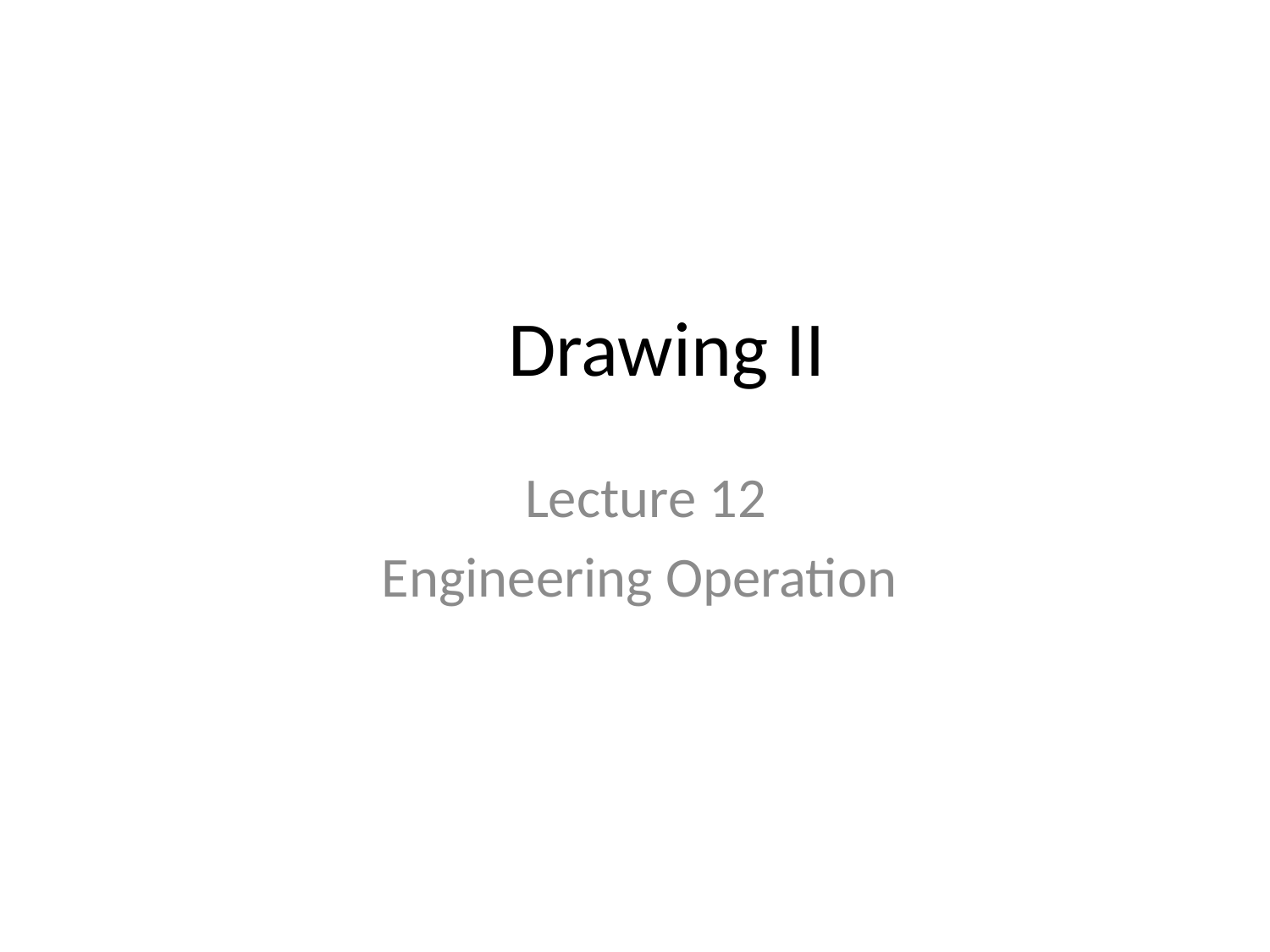

# Drawing II
Lecture 12
Engineering Operation